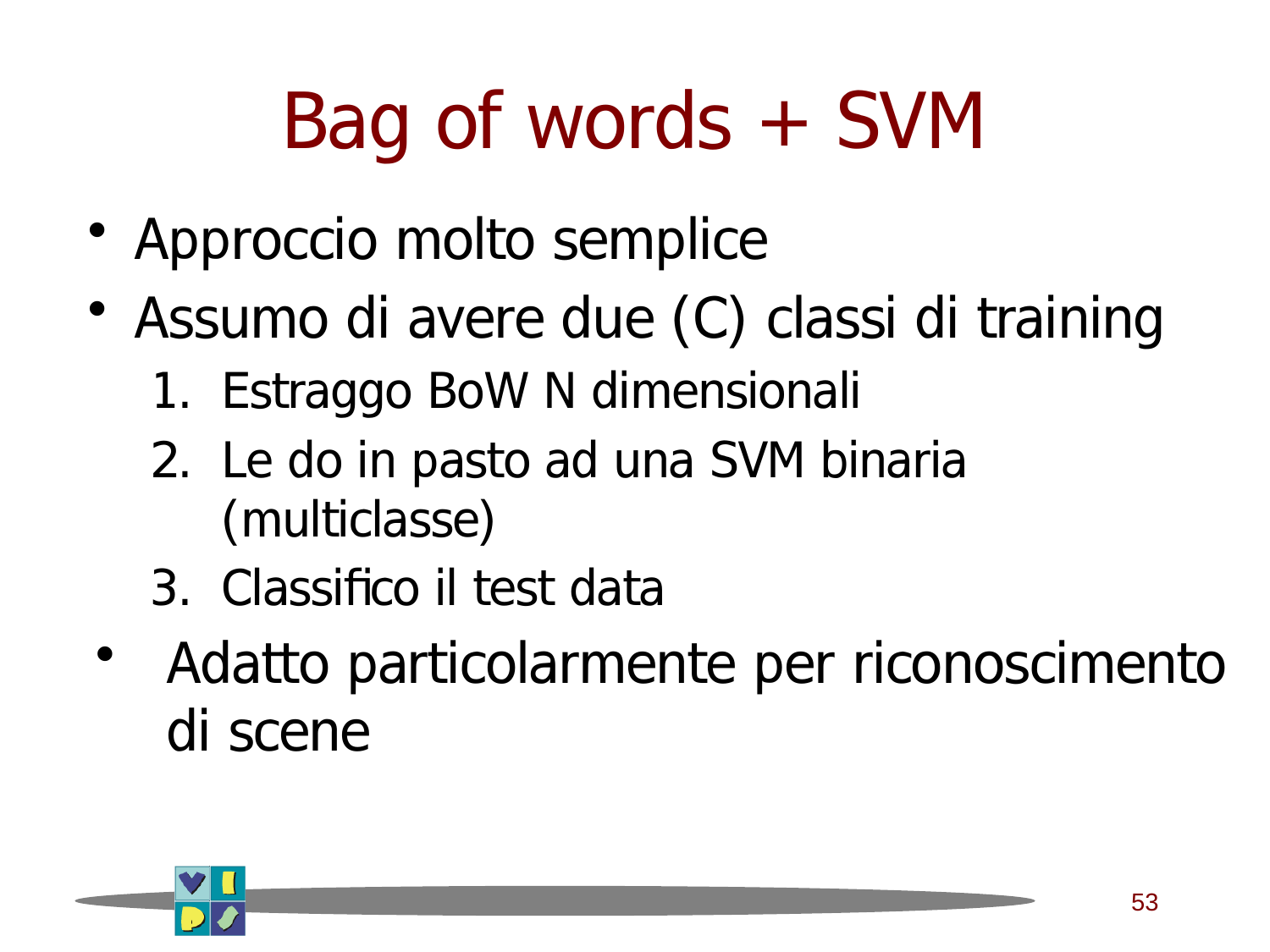

# Bag of words + SVM
Approccio molto semplice
Assumo di avere due (C) classi di training
Estraggo BoW N dimensionali
Le do in pasto ad una SVM binaria (multiclasse)
Classifico il test data
Adatto particolarmente per riconoscimento di scene
53